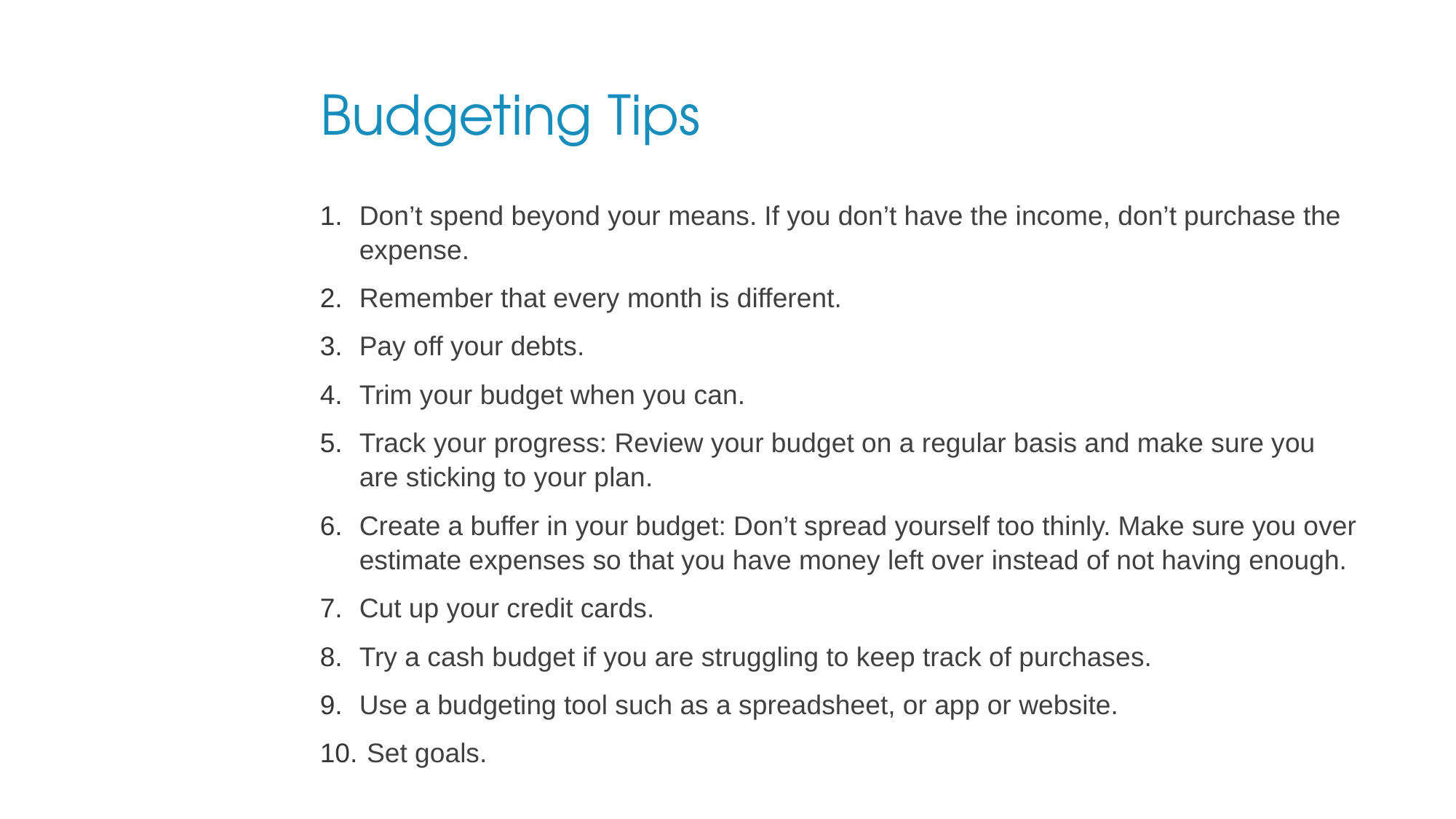

# Budgeting Tips
Don’t spend beyond your means. If you don’t have the income, don’t purchase the expense.
Remember that every month is different.
Pay off your debts.
Trim your budget when you can.
Track your progress: Review your budget on a regular basis and make sure you are sticking to your plan.
Create a buffer in your budget: Don’t spread yourself too thinly. Make sure you over estimate expenses so that you have money left over instead of not having enough.
Cut up your credit cards.
Try a cash budget if you are struggling to keep track of purchases.
Use a budgeting tool such as a spreadsheet, or app or website.
 Set goals.